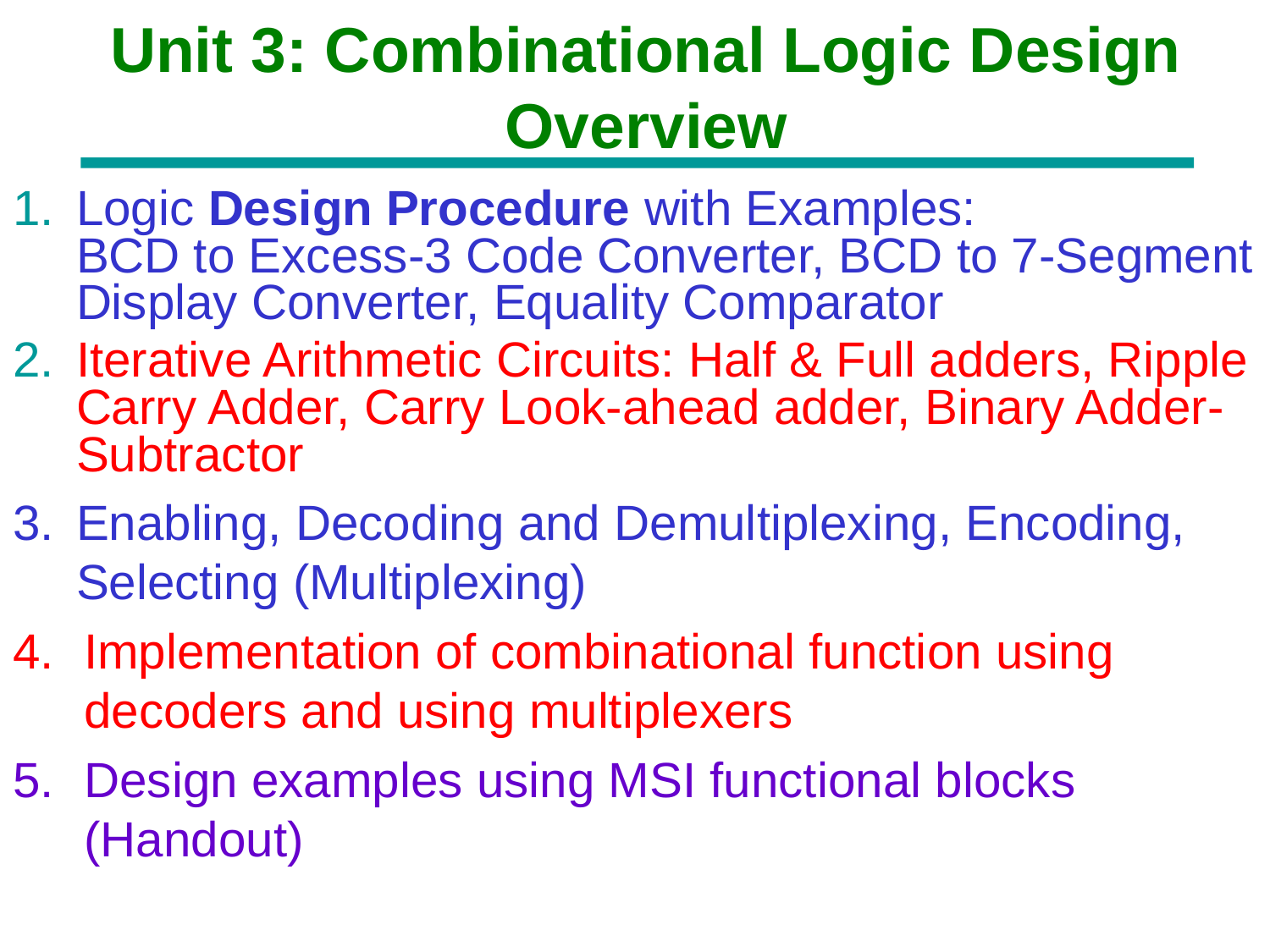

Unit 3: Combinational Logic Design
Overview
Logic Design Procedure with Examples:             BCD to Excess-3 Code Converter, BCD to 7-Segment Display Converter, Equality Comparator
Iterative Arithmetic Circuits: Half & Full adders, Ripple Carry Adder, Carry Look-ahead adder, Binary Adder-Subtractor
3.	Enabling, Decoding and Demultiplexing, Encoding, Selecting (Multiplexing)
Implementation of combinational function using decoders and using multiplexers
Design examples using MSI functional blocks (Handout)

Chapter 3 - Part 1        80